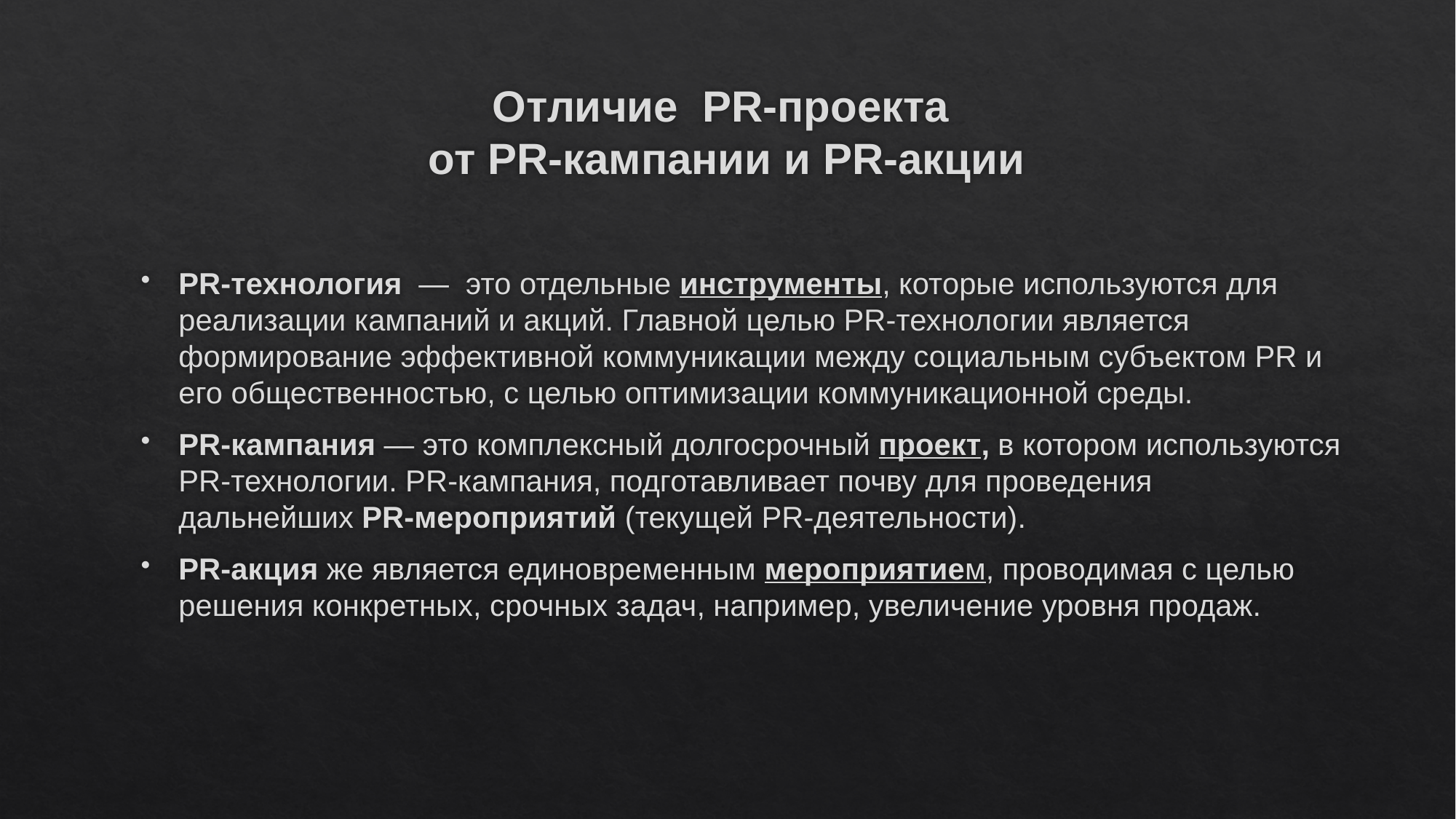

# Отличие  PR-проекта от PR-кампании и PR-акции
PR-технология  —  это отдельные инструменты, которые используются для реализации кампаний и акций. Главной целью PR-технологии является формирование эффективной коммуникации между социальным субъектом PR и его общественностью, с целью оптимизации коммуникационной среды.
PR-кампания — это комплексный долгосрочный проект, в котором используются PR-технологии. PR-кампания, подготавливает почву для проведения дальнейших PR-мероприятий (текущей PR-деятельности).
PR-акция же является единовременным мероприятием, проводимая с целью решения конкретных, срочных задач, например, увеличение уровня продаж.